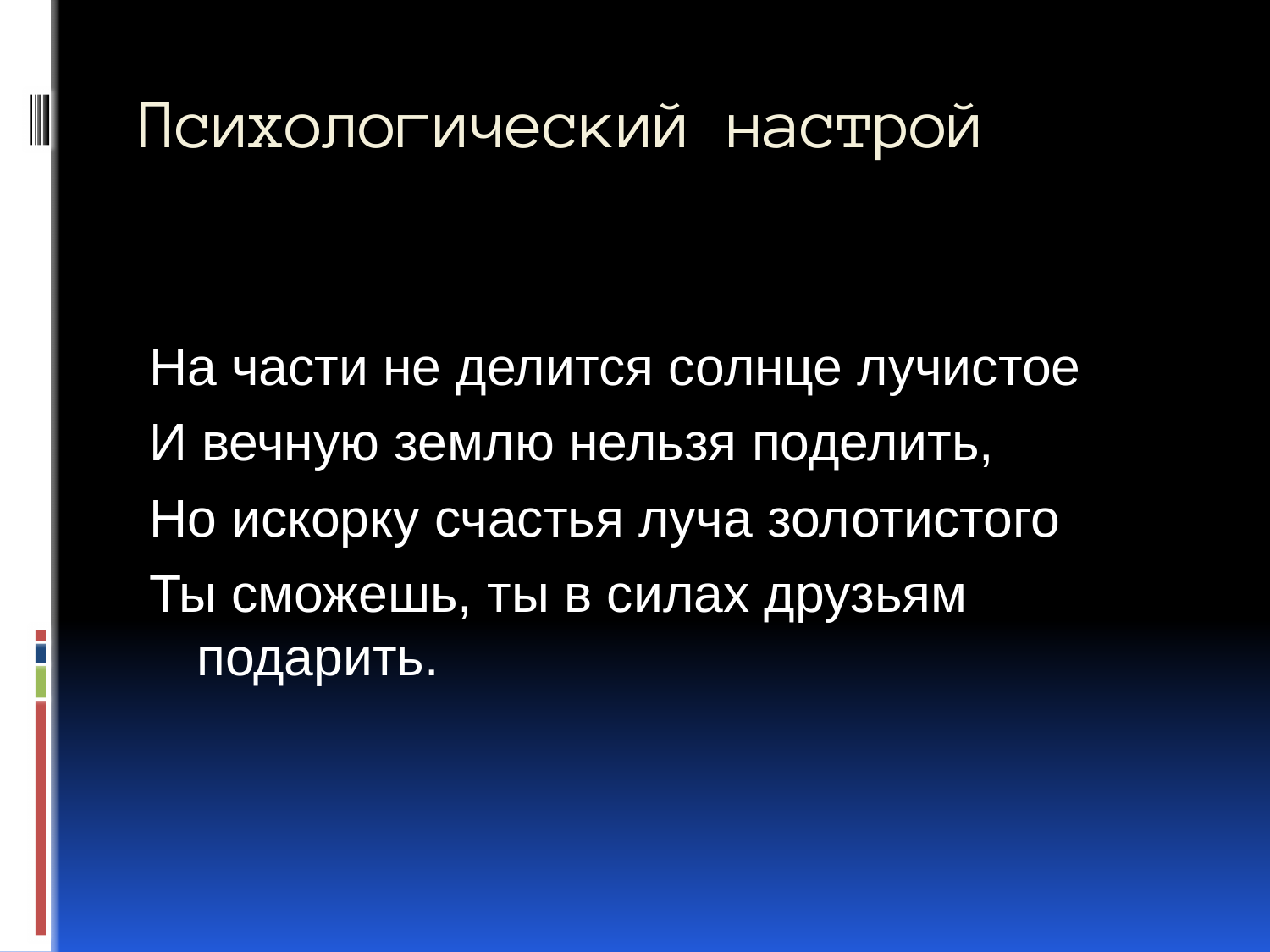

# Психологический настрой
На части не делится солнце лучистое
И вечную землю нельзя поделить,
Но искорку счастья луча золотистого
Ты сможешь, ты в силах друзьям подарить.